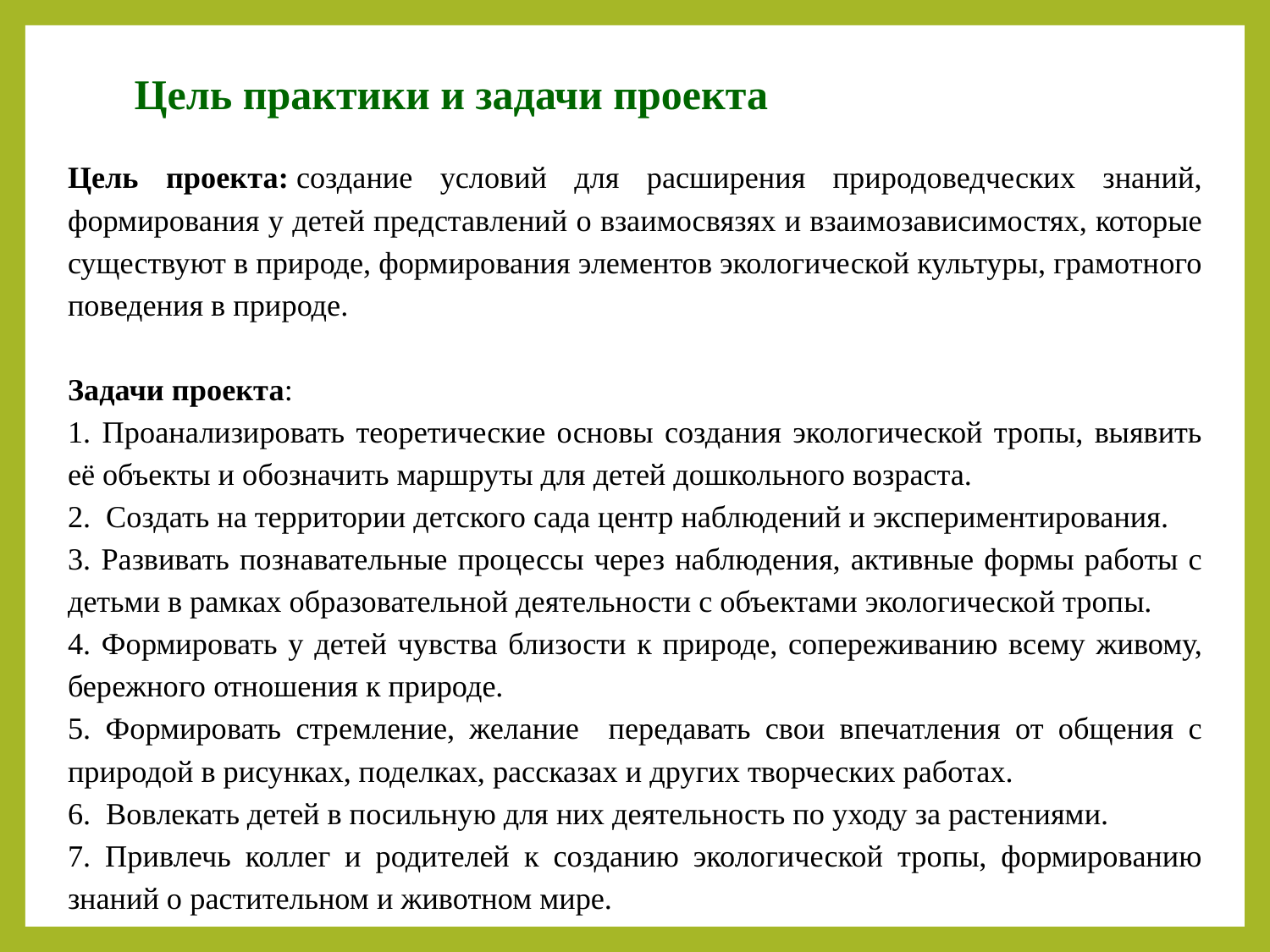

# Цель практики и задачи проекта
Цель проекта: создание условий для расширения природоведческих знаний, формирования у детей представлений о взаимосвязях и взаимозависимостях, которые существуют в природе, формирования элементов экологической культуры, грамотного поведения в природе.

Задачи проекта:
1. Проанализировать теоретические основы создания экологической тропы, выявить её объекты и обозначить маршруты для детей дошкольного возраста.
2.  Создать на территории детского сада центр наблюдений и экспериментирования.
3. Развивать познавательные процессы через наблюдения, активные формы работы с детьми в рамках образовательной деятельности с объектами экологической тропы.
4. Формировать у детей чувства близости к природе, сопереживанию всему живому, бережного отношения к природе.
5. Формировать стремление, желание  передавать свои впечатления от общения с природой в рисунках, поделках, рассказах и других творческих работах.
6.  Вовлекать детей в посильную для них деятельность по уходу за растениями.
7. Привлечь коллег и родителей к созданию экологической тропы, формированию знаний о растительном и животном мире.